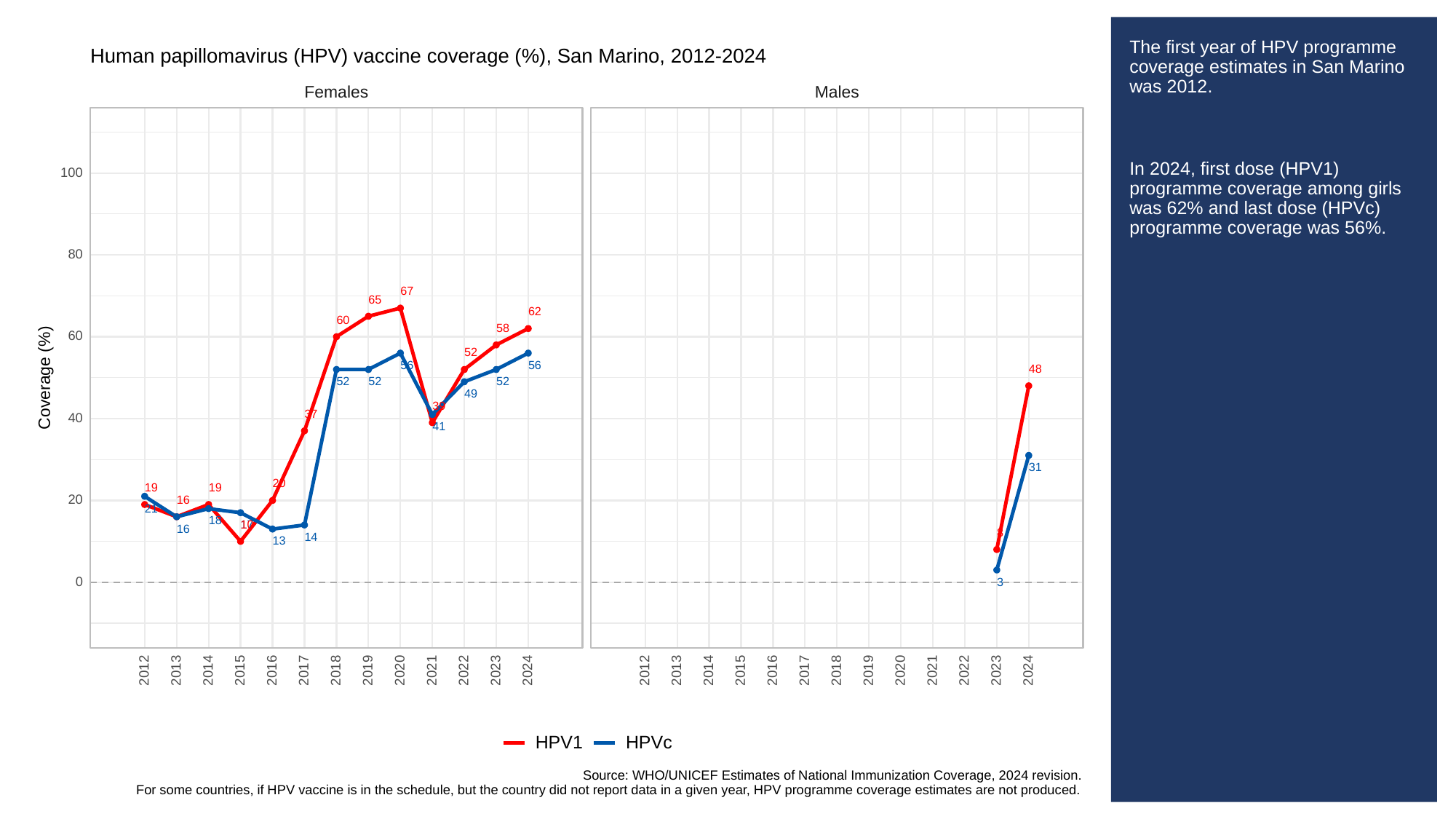

# The first year of HPV programme coverage estimates in San Marino was 2012.

In 2024, first dose (HPV1) programme coverage among girls was 62% and last dose (HPVc) programme coverage was 56%.

Human papillomavirus (HPV) vaccine coverage (%), San Marino, 2012-2024
Females
Males

100

80

67
65

62

60
58

60

52

56
56
48

Coverage (%)

52
52
52

49
39
37

40

41

31
20
19
19

20
16

21

18
10
17

16

8
14
13

0
3

2013
2023
2013
2023
2012
2014
2015
2016
2017
2018
2019
2020
2021
2022
2024
2012
2014
2015
2016
2017
2018
2019
2020
2021
2022
2024
HPVc
HPV1

Source: WHO/UNICEF Estimates of National Immunization Coverage, 2024 revision.
For some countries, if HPV vaccine is in the schedule, but the country did not report data in a given year, HPV programme coverage estimates are not produced.